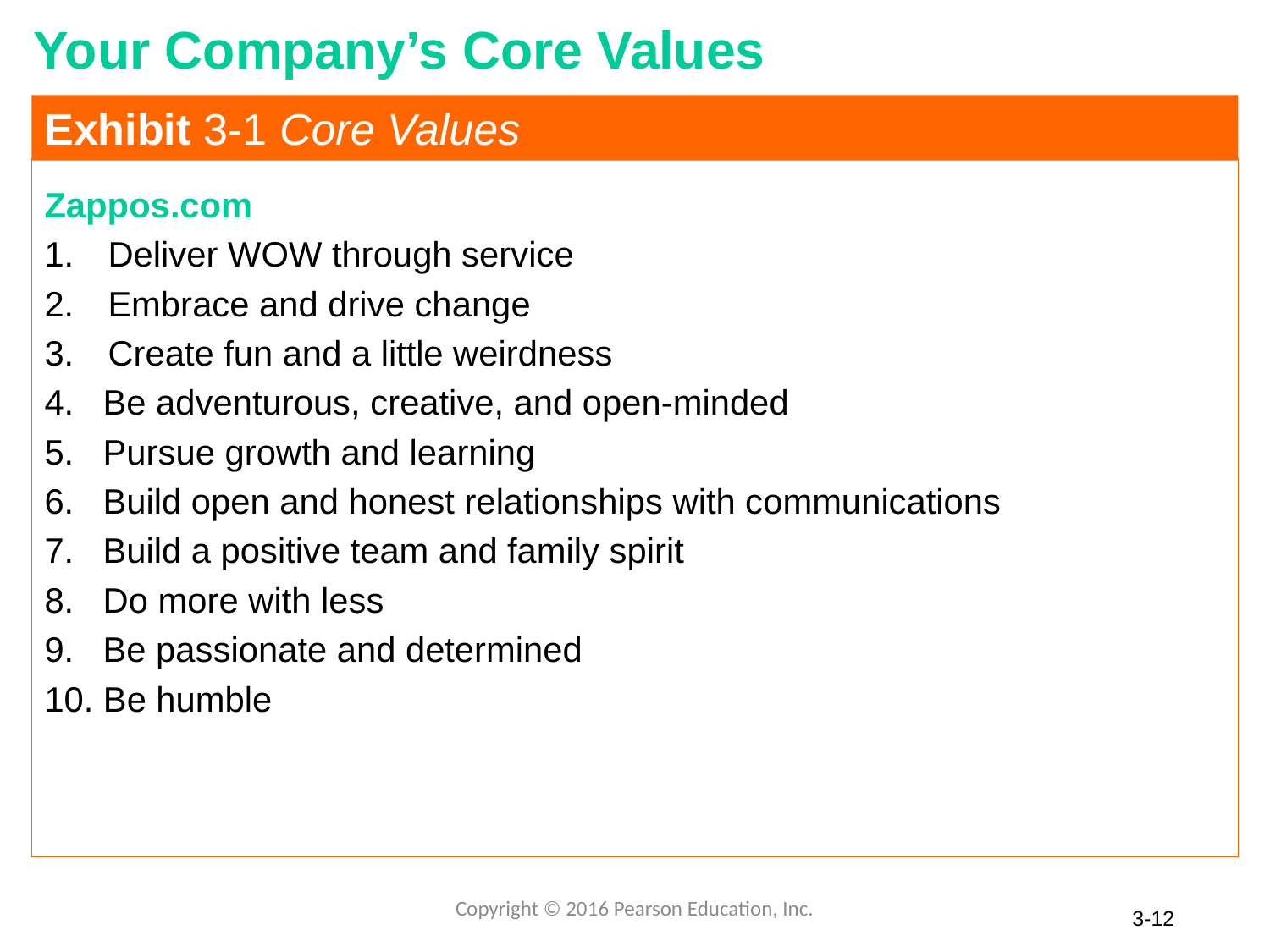

# Your Company’s Core Values
Exhibit 3-1 Core Values

Zappos.com
Deliver WOW through service
Embrace and drive change
Create fun and a little weirdness
4.   Be adventurous, creative, and open-minded
5.   Pursue growth and learning
6.   Build open and honest relationships with communications
7.   Build a positive team and family spirit
8.   Do more with less
9.   Be passionate and determined
10. Be humble
Copyright © 2016 Pearson Education, Inc.